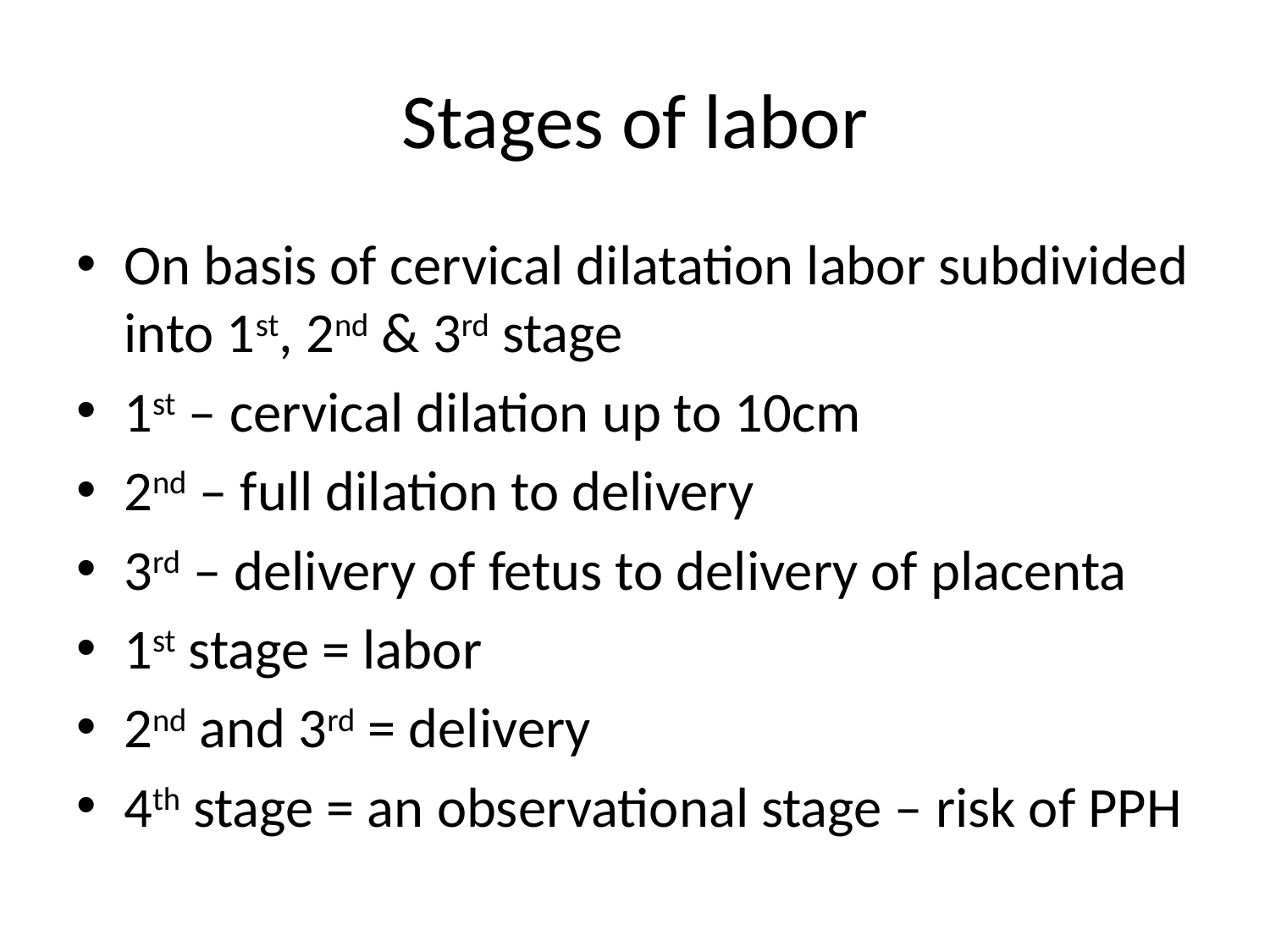

# Stages of labor
On basis of cervical dilatation labor subdivided into 1st, 2nd & 3rd stage
1st – cervical dilation up to 10cm
2nd – full dilation to delivery
3rd – delivery of fetus to delivery of placenta
1st stage = labor
2nd and 3rd = delivery
4th stage = an observational stage – risk of PPH